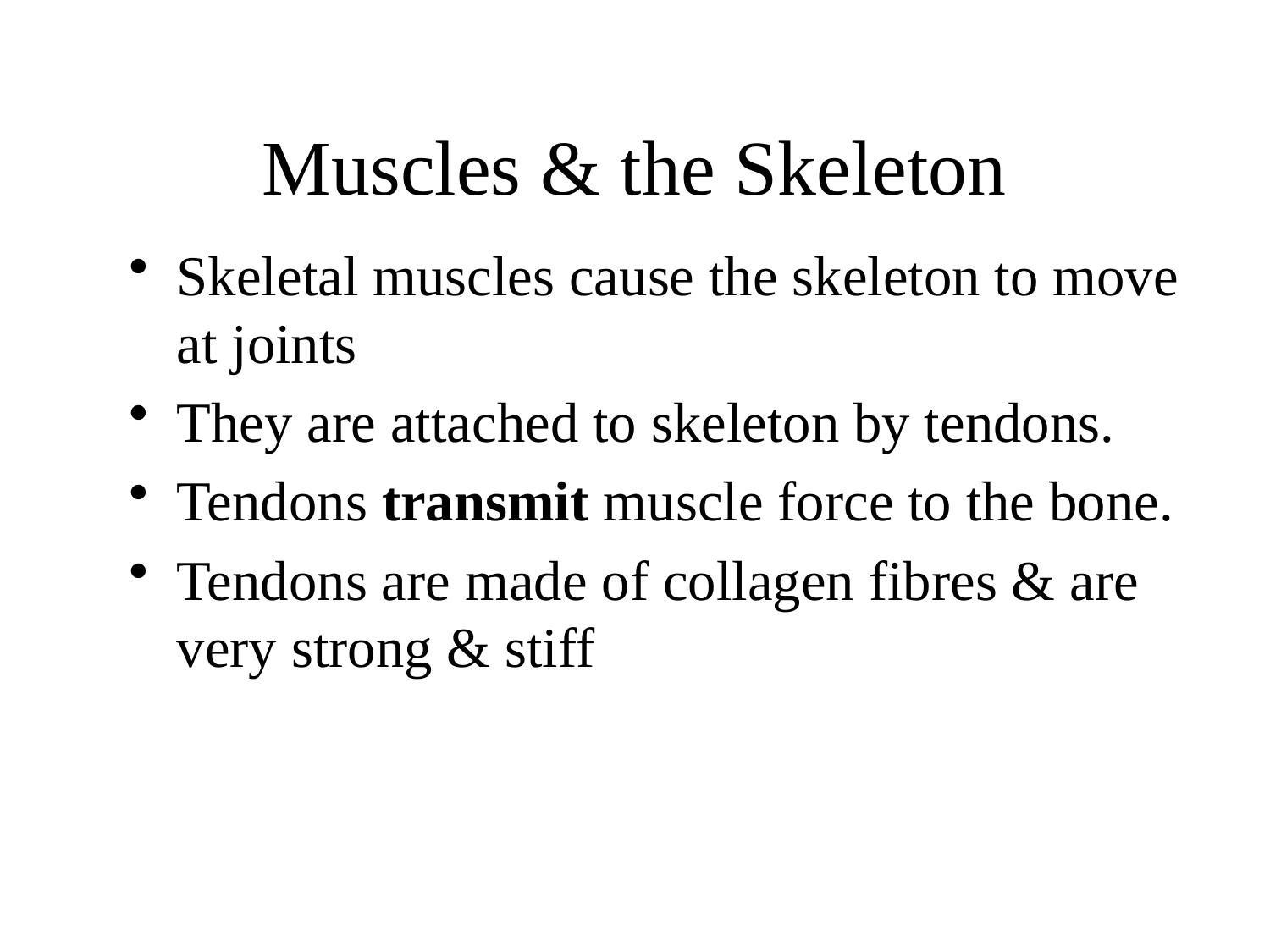

# Muscles & the Skeleton
Skeletal muscles cause the skeleton to move at joints
They are attached to skeleton by tendons.
Tendons transmit muscle force to the bone.
Tendons are made of collagen fibres & are very strong & stiff